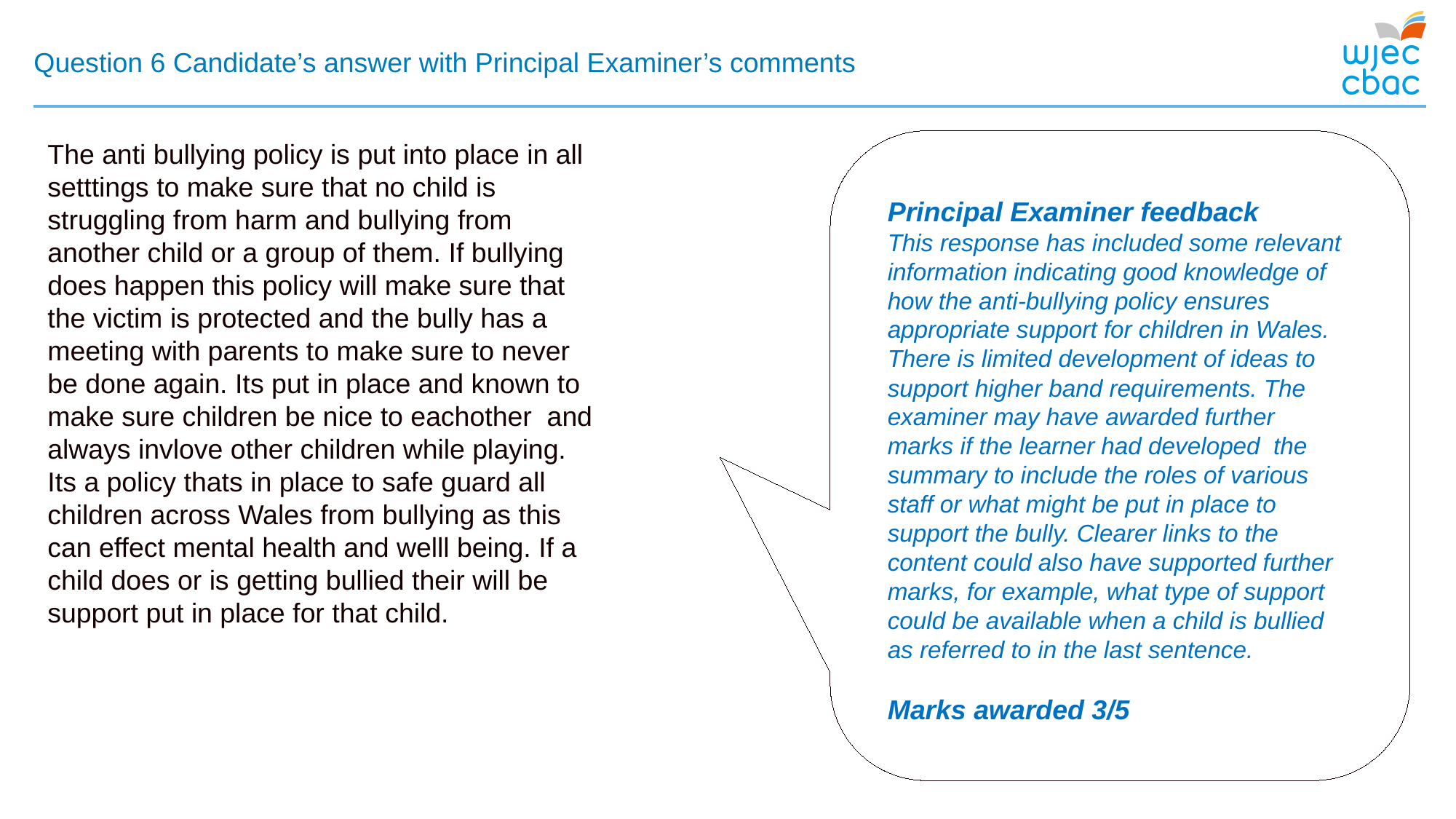

# Question 6 Candidate’s answer with Principal Examiner’s comments

The anti bullying policy is put into place in all setttings to make sure that no child is struggling from harm and bullying from another child or a group of them. If bullying does happen this policy will make sure that the victim is protected and the bully has a meeting with parents to make sure to never be done again. Its put in place and known to make sure children be nice to eachother  and always invlove other children while playing. Its a policy thats in place to safe guard all children across Wales from bullying as this can effect mental health and welll being. If a child does or is getting bullied their will be support put in place for that child.
Principal Examiner feedback
This response has included some relevant information indicating good knowledge of how the anti-bullying policy ensures appropriate support for children in Wales. There is limited development of ideas to support higher band requirements. The examiner may have awarded further marks if the learner had developed  the summary to include the roles of various staff or what might be put in place to support the bully. Clearer links to the content could also have supported further marks, for example, what type of support could be available when a child is bullied as referred to in the last sentence.

Marks awarded 3/5